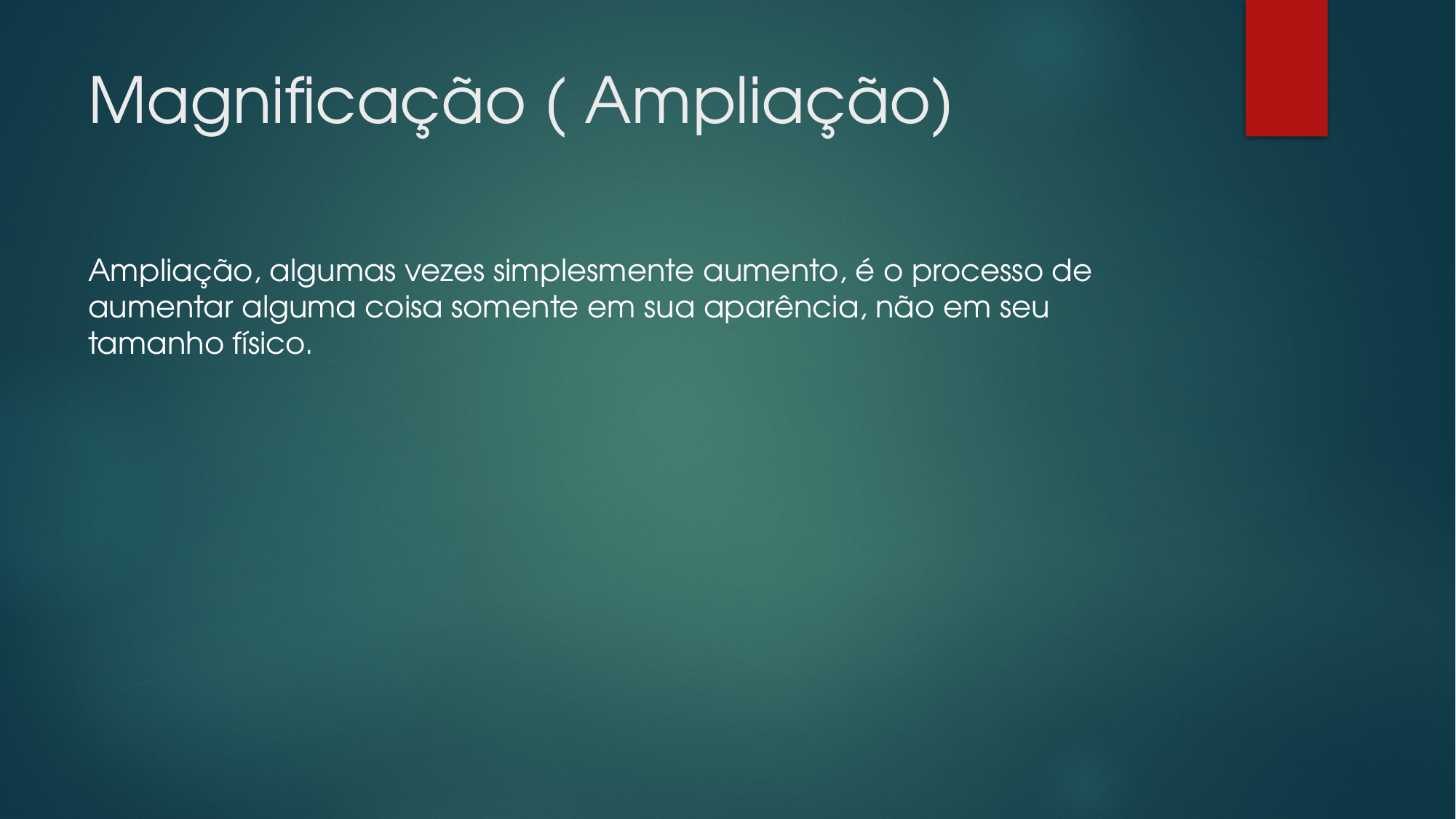

# Magnificação ( Ampliação)
Ampliação, algumas vezes simplesmente aumento, é o processo de aumentar alguma coisa somente em sua aparência, não em seu tamanho físico.